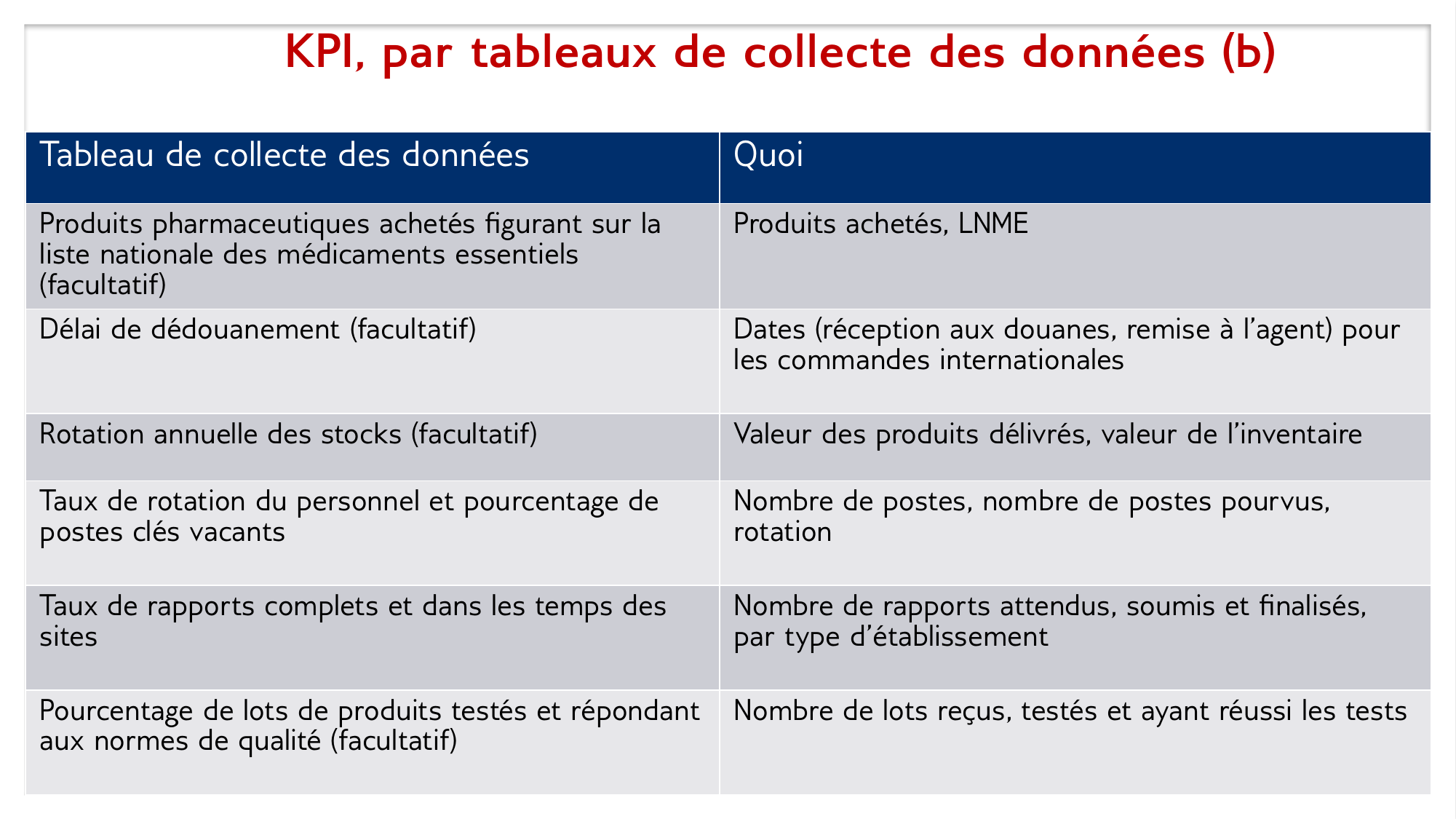

# KPI, par tableaux de collecte des données (b)
| Tableau de collecte des données | Quoi |
| --- | --- |
| Produits pharmaceutiques achetés figurant sur la liste nationale des médicaments essentiels (facultatif) | Produits achetés, LNME |
| Délai de dédouanement (facultatif) | Dates (réception aux douanes, remise à l’agent) pour les commandes internationales |
| Rotation annuelle des stocks (facultatif) | Valeur des produits délivrés, valeur de l’inventaire |
| Taux de rotation du personnel et pourcentage de postes clés vacants | Nombre de postes, nombre de postes pourvus, rotation |
| Taux de rapports complets et dans les temps des sites | Nombre de rapports attendus, soumis et finalisés, par type d’établissement |
| Pourcentage de lots de produits testés et répondant aux normes de qualité (facultatif) | Nombre de lots reçus, testés et ayant réussi les tests |

11